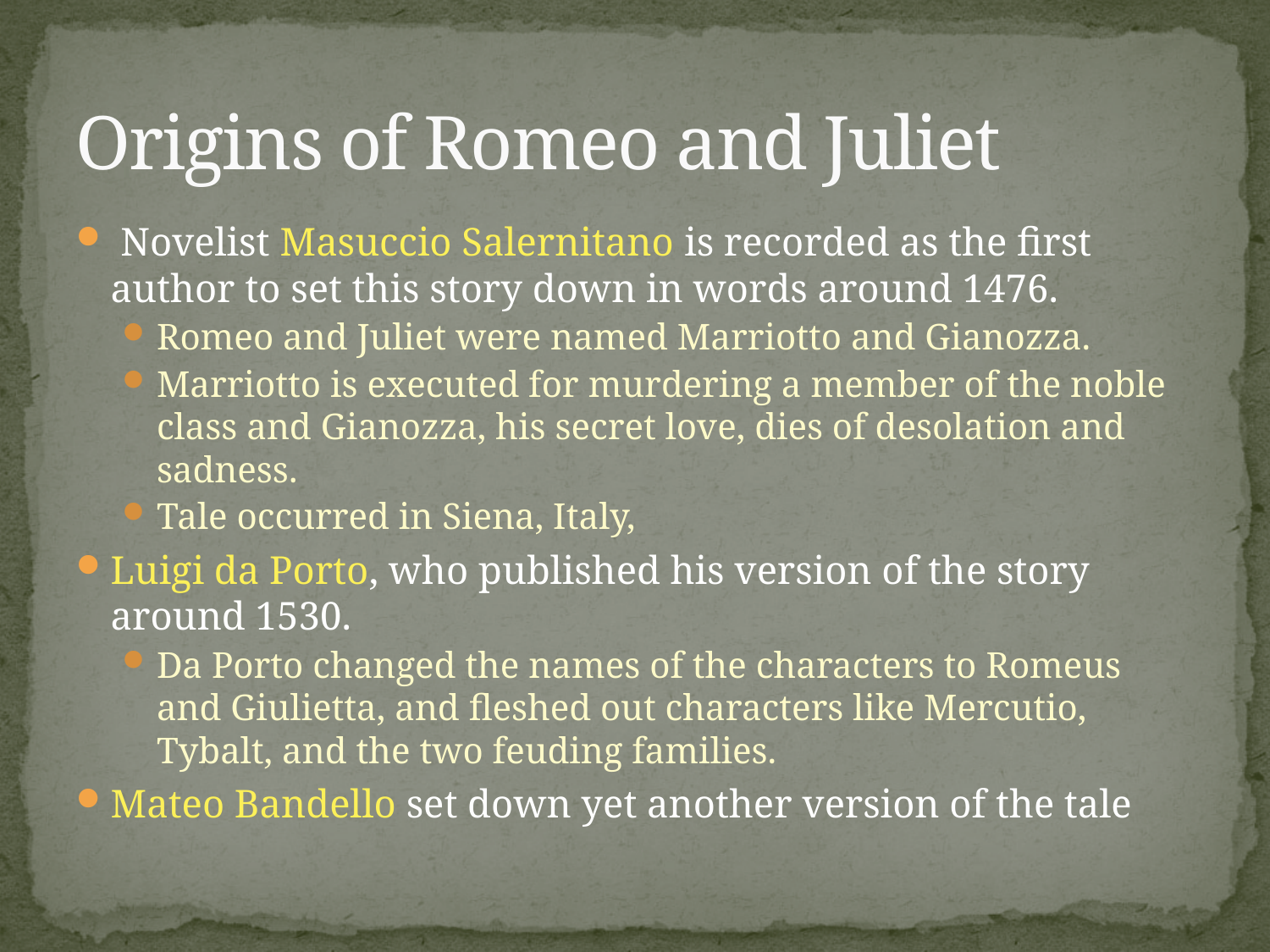

# Origins of Romeo and Juliet
 Novelist Masuccio Salernitano is recorded as the first author to set this story down in words around 1476.
Romeo and Juliet were named Marriotto and Gianozza.
Marriotto is executed for murdering a member of the noble class and Gianozza, his secret love, dies of desolation and sadness.
Tale occurred in Siena, Italy,
Luigi da Porto, who published his version of the story around 1530.
Da Porto changed the names of the characters to Romeus and Giulietta, and fleshed out characters like Mercutio, Tybalt, and the two feuding families.
Mateo Bandello set down yet another version of the tale